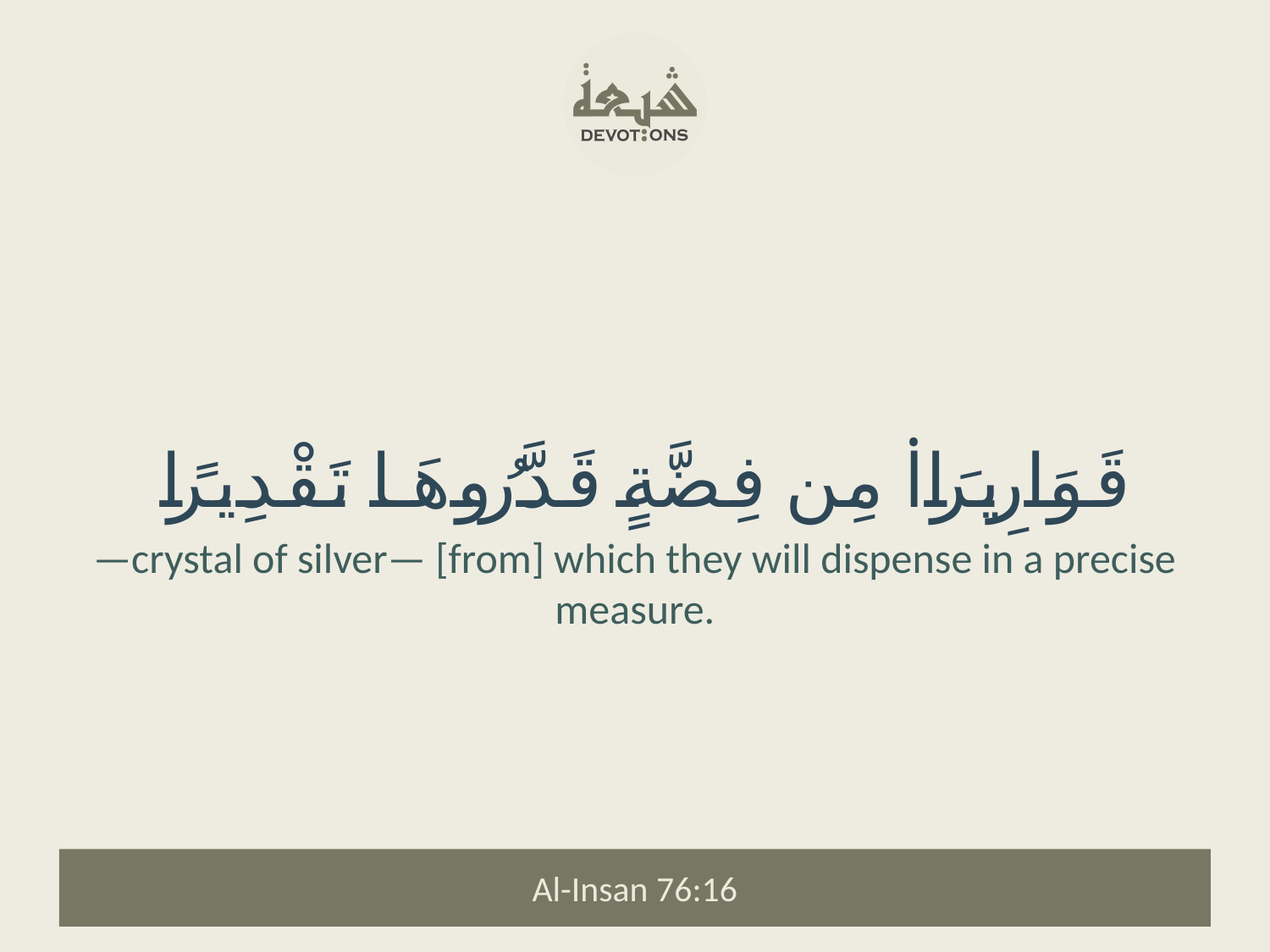

قَوَارِيرَا۟ مِن فِضَّةٍ قَدَّرُوهَا تَقْدِيرًا
—crystal of silver— [from] which they will dispense in a precise measure.
Al-Insan 76:16